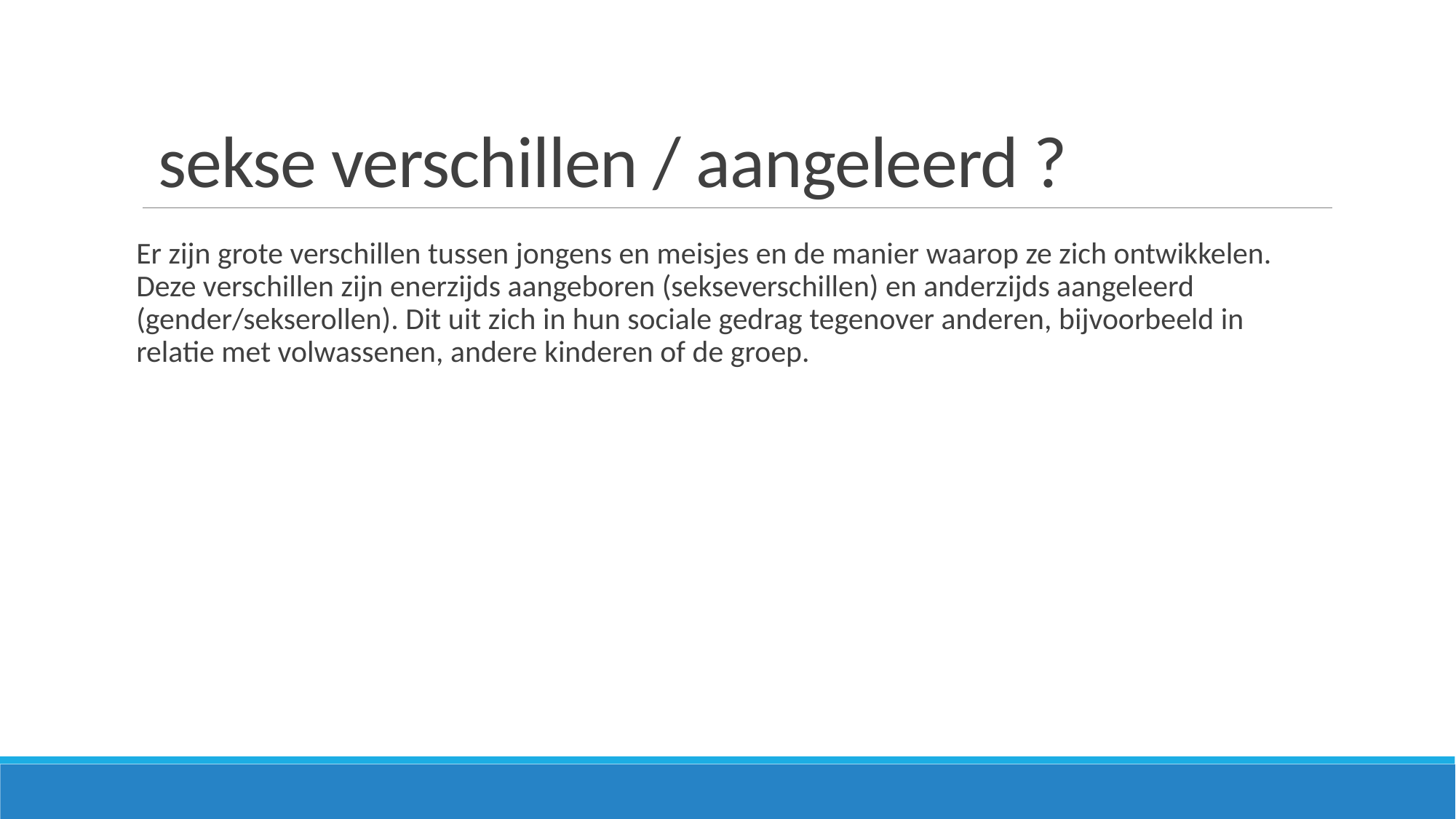

# sekse verschillen / aangeleerd ?

Er zijn grote verschillen tussen jongens en meisjes en de manier waarop ze zich ontwikkelen. Deze verschillen zijn enerzijds aangeboren (sekseverschillen) en anderzijds aangeleerd (gender/sekserollen). Dit uit zich in hun sociale gedrag tegenover anderen, bijvoorbeeld in relatie met volwassenen, andere kinderen of de groep.